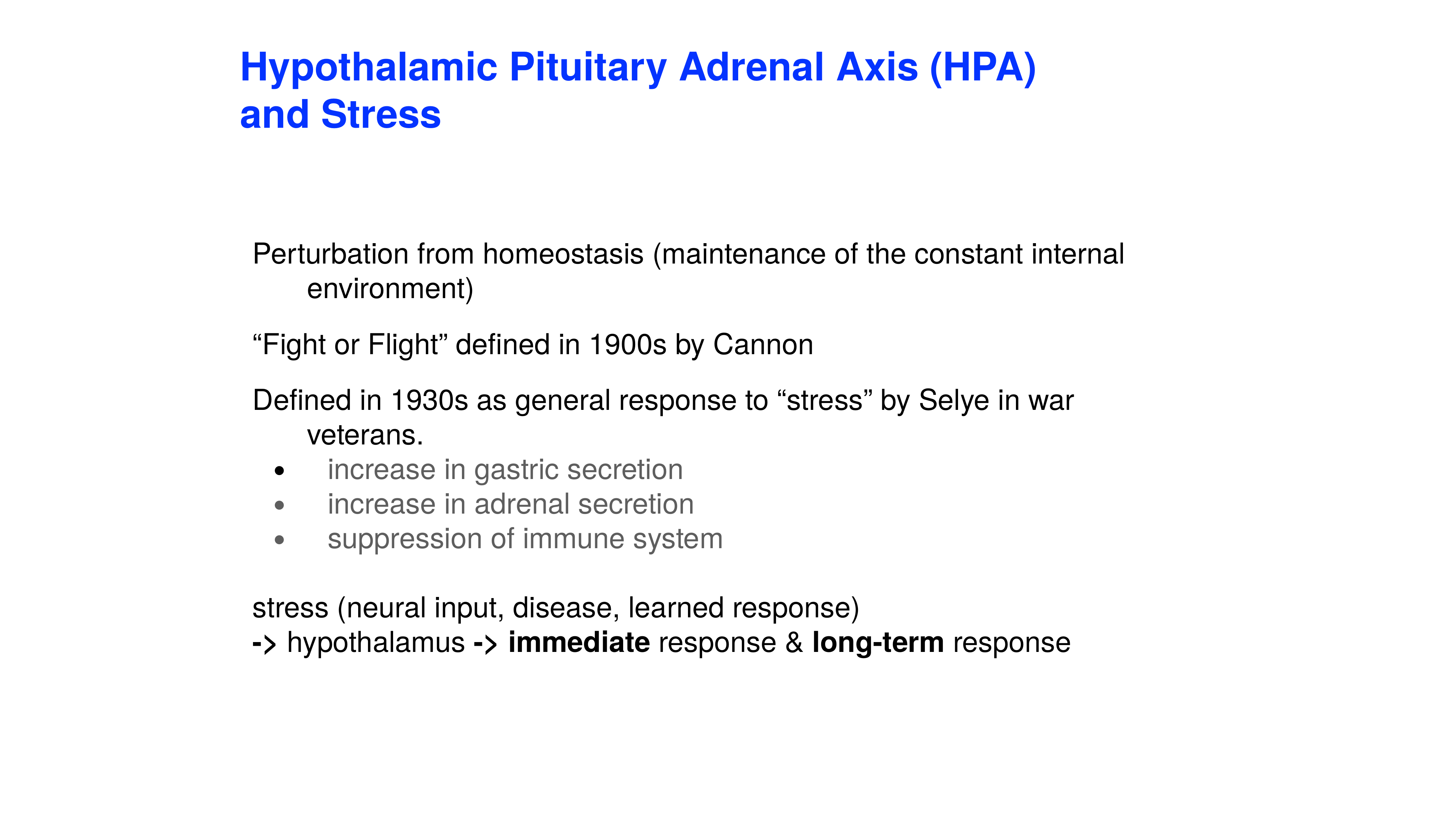

# Hypothalamic Pituitary Adrenal Axis (HPA)
and Stress
Perturbation from homeostasis (maintenance of the constant internal environment)
“Fight or Flight” defined in 1900s by Cannon
Defined in 1930s as general response to “stress” by Selye in war veterans.
	increase in gastric secretion
	increase in adrenal secretion
	suppression of immune system

stress (neural input, disease, learned response)
-> hypothalamus -> immediate response & long-term response